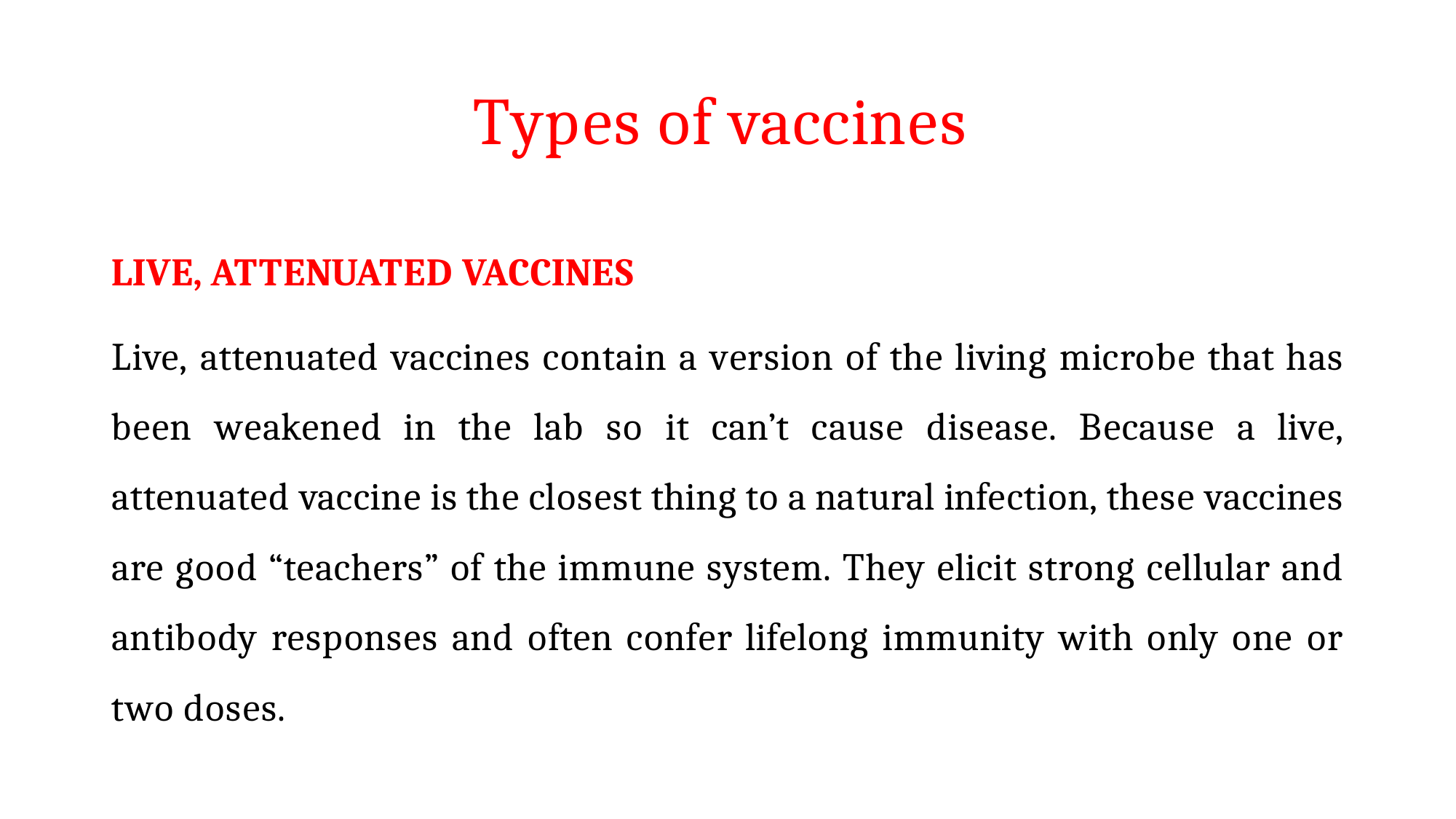

# Types of vaccines
LIVE, ATTENUATED VACCINES
Live, attenuated vaccines contain a version of the living microbe that has been weakened in the lab so it can’t cause disease. Because a live, attenuated vaccine is the closest thing to a natural infection, these vaccines are good “teachers” of the immune system. They elicit strong cellular and antibody responses and often confer lifelong immunity with only one or two doses.